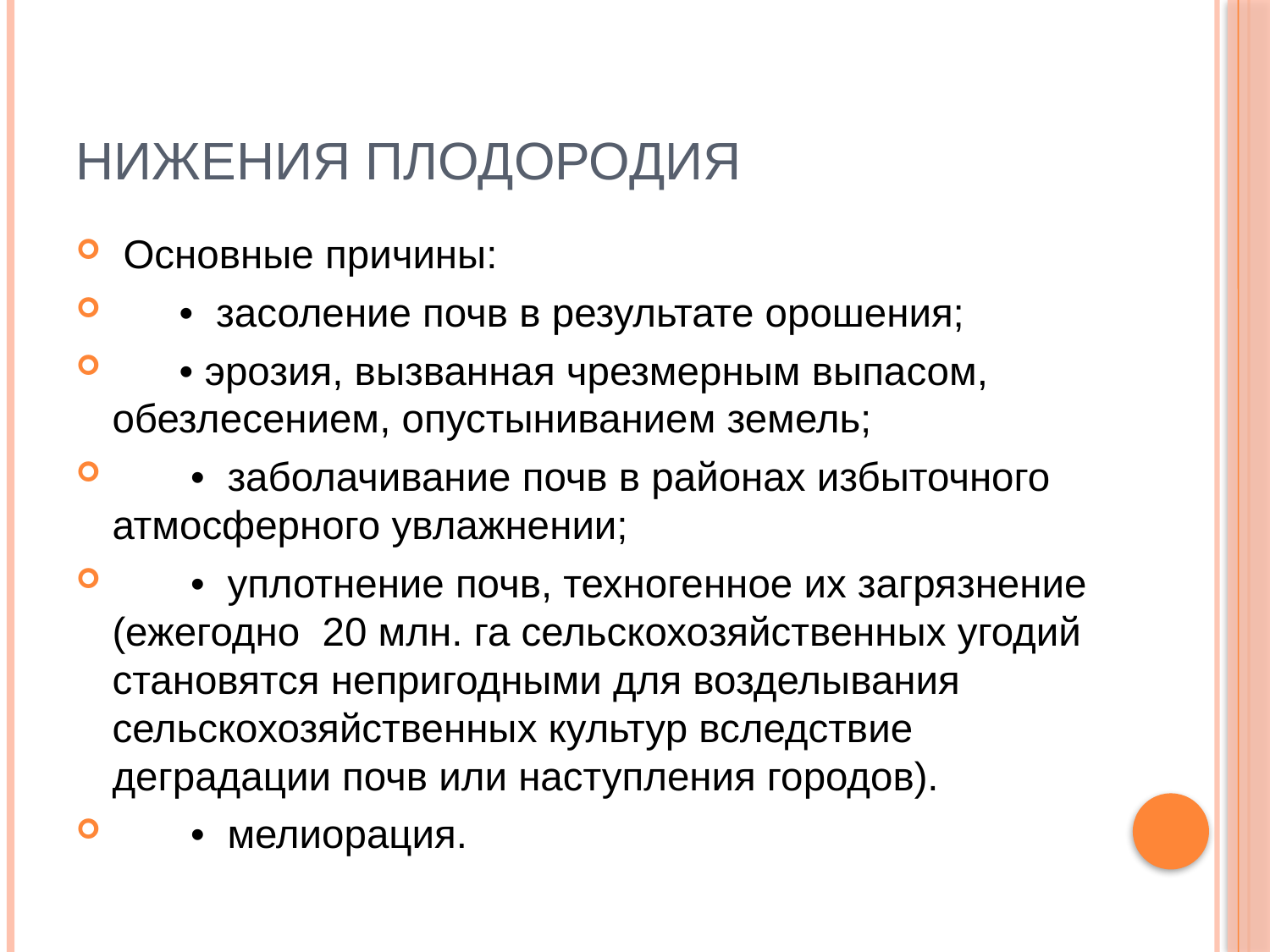

# Нижения плодородия
 Основные причины:
      •  засоление почв в результате орошения;
      • эрозия, вызванная чрезмерным выпасом, обезлесением, опустыниванием земель;
       •  заболачивание почв в районах избыточного атмосферного увлажнении;
       •  уплотнение почв, техногенное их загрязнение (ежегодно  20 млн. га сельскохозяйственных угодий становятся непригодными для возделывания сельскохозяйственных культур вследствие деградации почв или наступления городов).
       •  мелиорация.